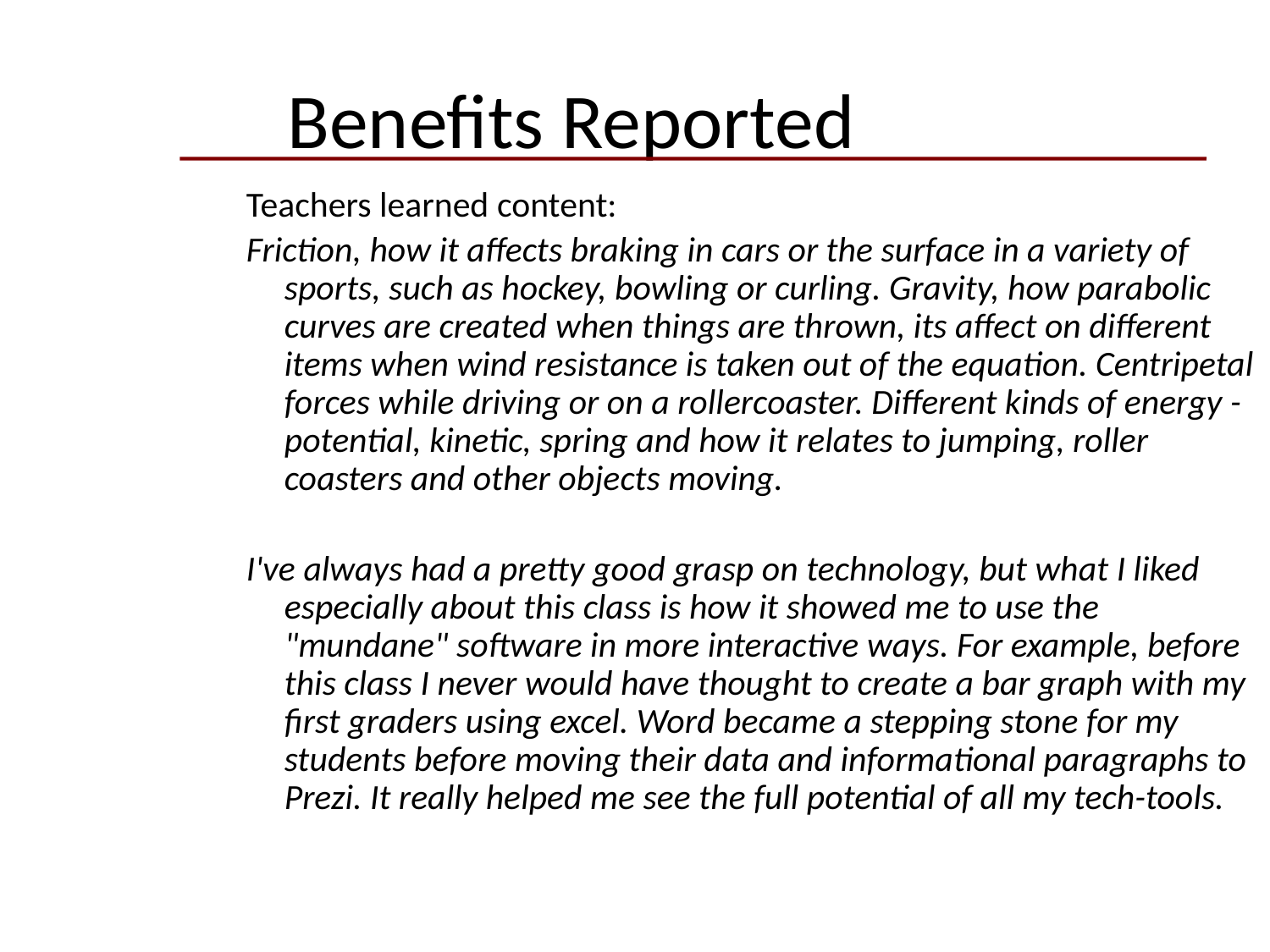

Benefits Reported

Teachers learned content:
Friction, how it affects braking in cars or the surface in a variety of sports, such as hockey, bowling or curling. Gravity, how parabolic curves are created when things are thrown, its affect on different items when wind resistance is taken out of the equation. Centripetal forces while driving or on a rollercoaster. Different kinds of energy - potential, kinetic, spring and how it relates to jumping, roller coasters and other objects moving.

I've always had a pretty good grasp on technology, but what I liked especially about this class is how it showed me to use the "mundane" software in more interactive ways. For example, before this class I never would have thought to create a bar graph with my first graders using excel. Word became a stepping stone for my students before moving their data and informational paragraphs to Prezi. It really helped me see the full potential of all my tech-tools.